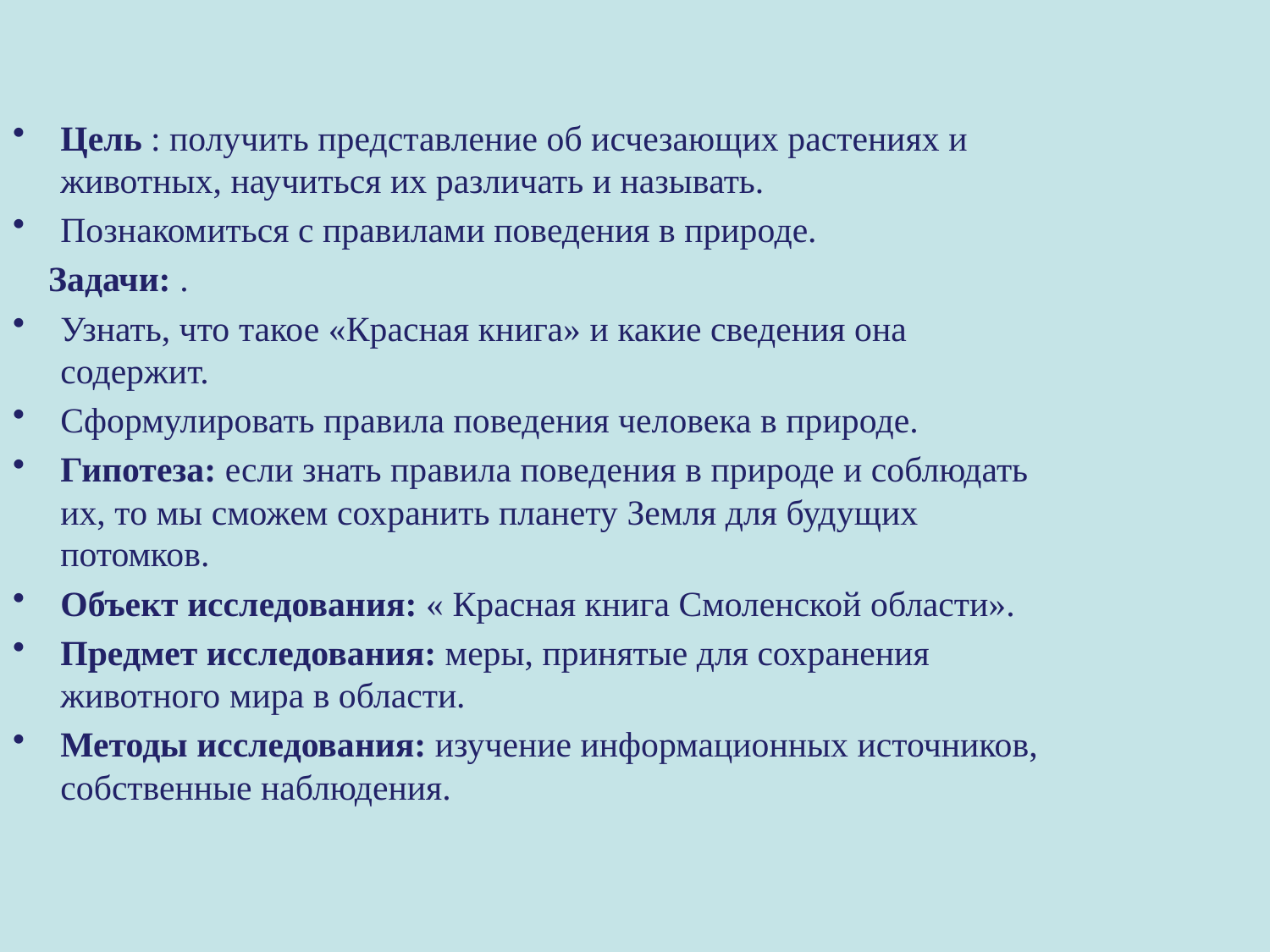

Цель : получить представление об исчезающих растениях и животных, научиться их различать и называть.
Познакомиться с правилами поведения в природе.
    Задачи: .
Узнать, что такое «Красная книга» и какие сведения она содержит.
Сформулировать правила поведения человека в природе.
Гипотеза: если знать правила поведения в природе и соблюдать их, то мы сможем сохранить планету Земля для будущих потомков.
Объект исследования: « Красная книга Смоленской области».
Предмет исследования: меры, принятые для сохранения животного мира в области.
Методы исследования: изучение информационных источников, собственные наблюдения.